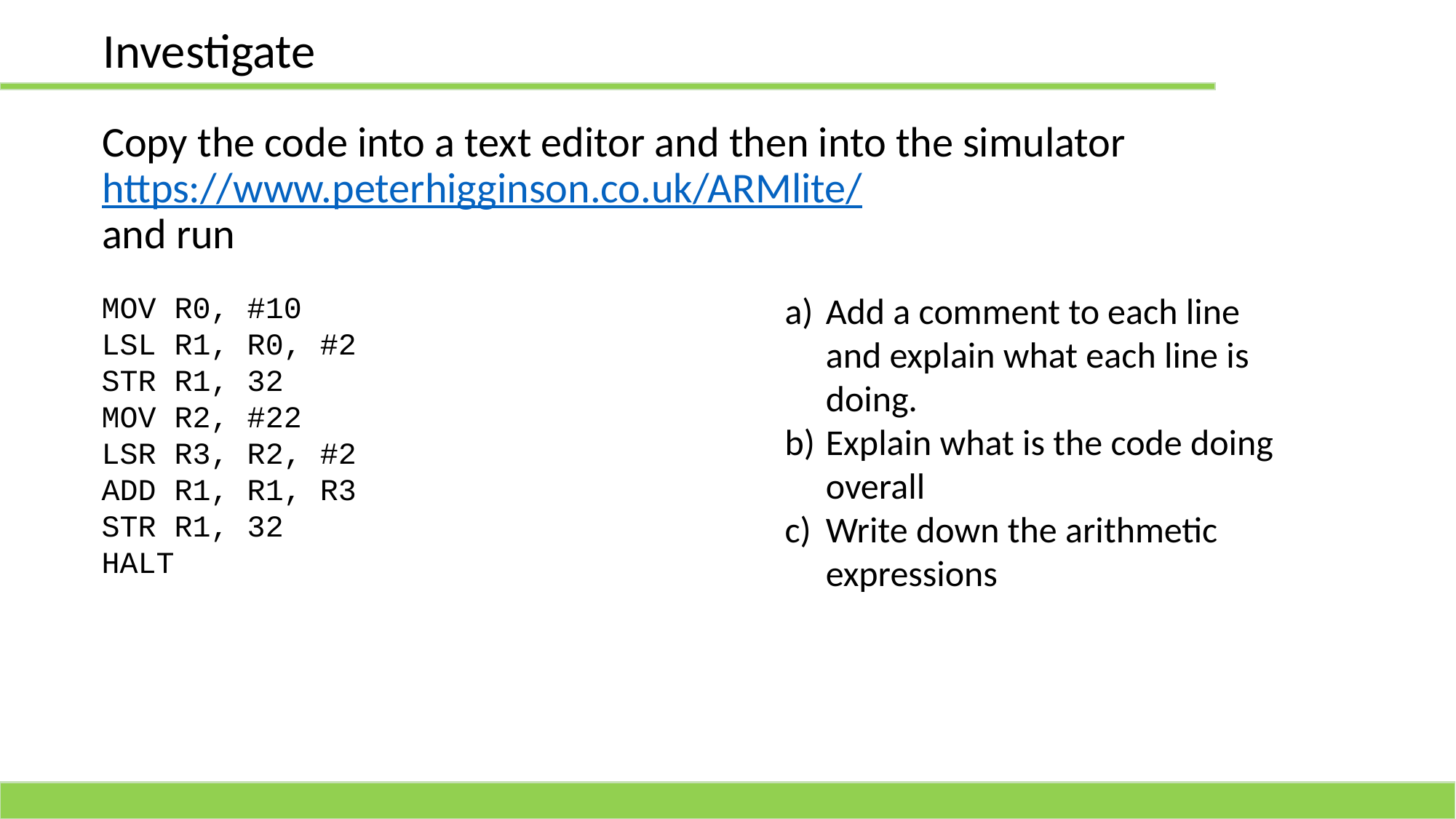

Investigate
# Copy the code into a text editor and then into the simulator https://www.peterhigginson.co.uk/ARMlite/ and run
MOV R0, #10
LSL R1, R0, #2
STR R1, 32
MOV R2, #22
LSR R3, R2, #2
ADD R1, R1, R3
STR R1, 32
HALT
Add a comment to each line and explain what each line is doing.
Explain what is the code doing overall
Write down the arithmetic expressions